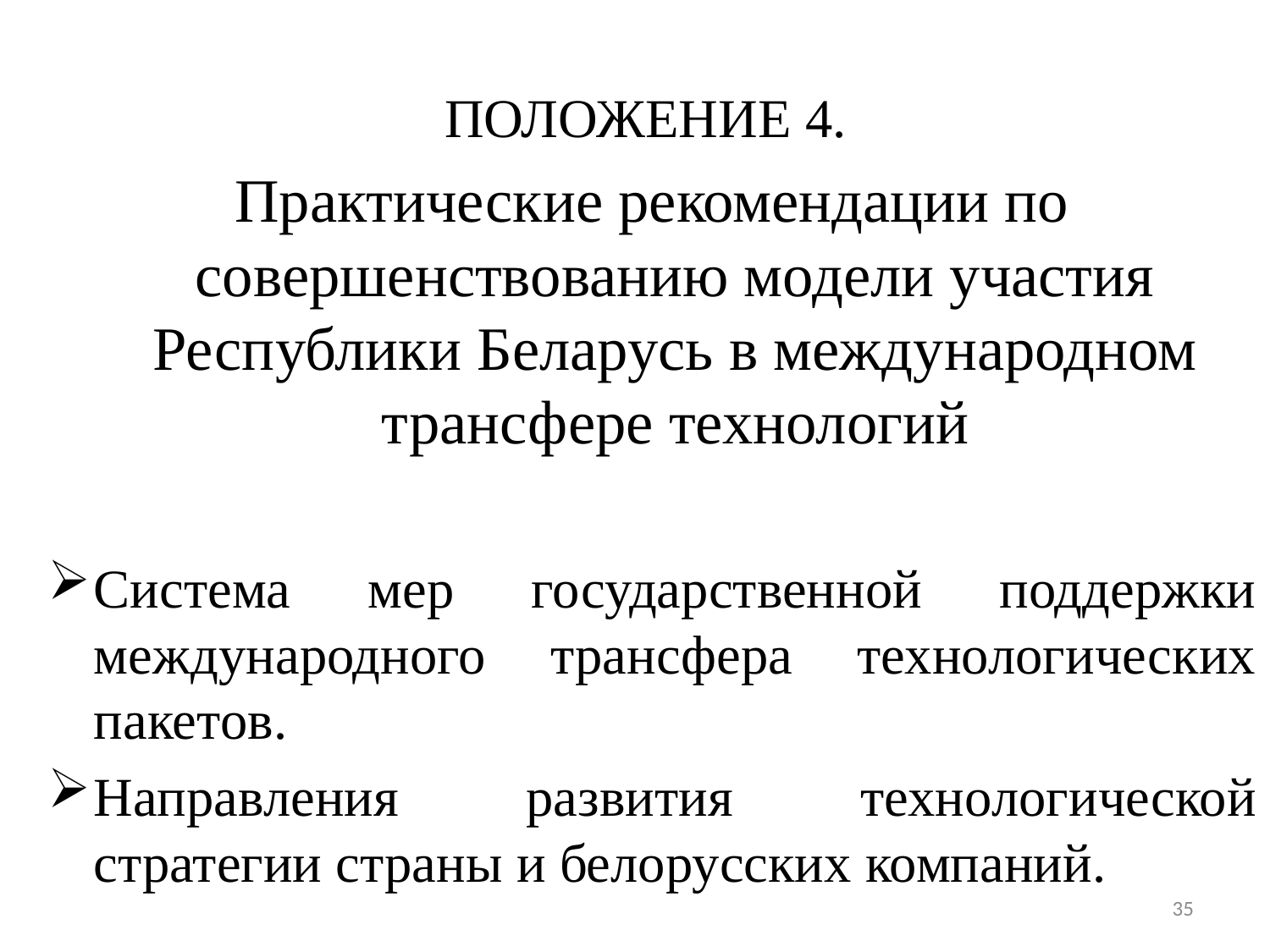

ПОЛОЖЕНИЕ 4.
Практические рекомендации по совершенствованию модели участия Республики Беларусь в международном трансфере технологий

Система мер государственной поддержки международного трансфера технологических пакетов.
Направления развития технологической стратегии страны и белорусских компаний.
35